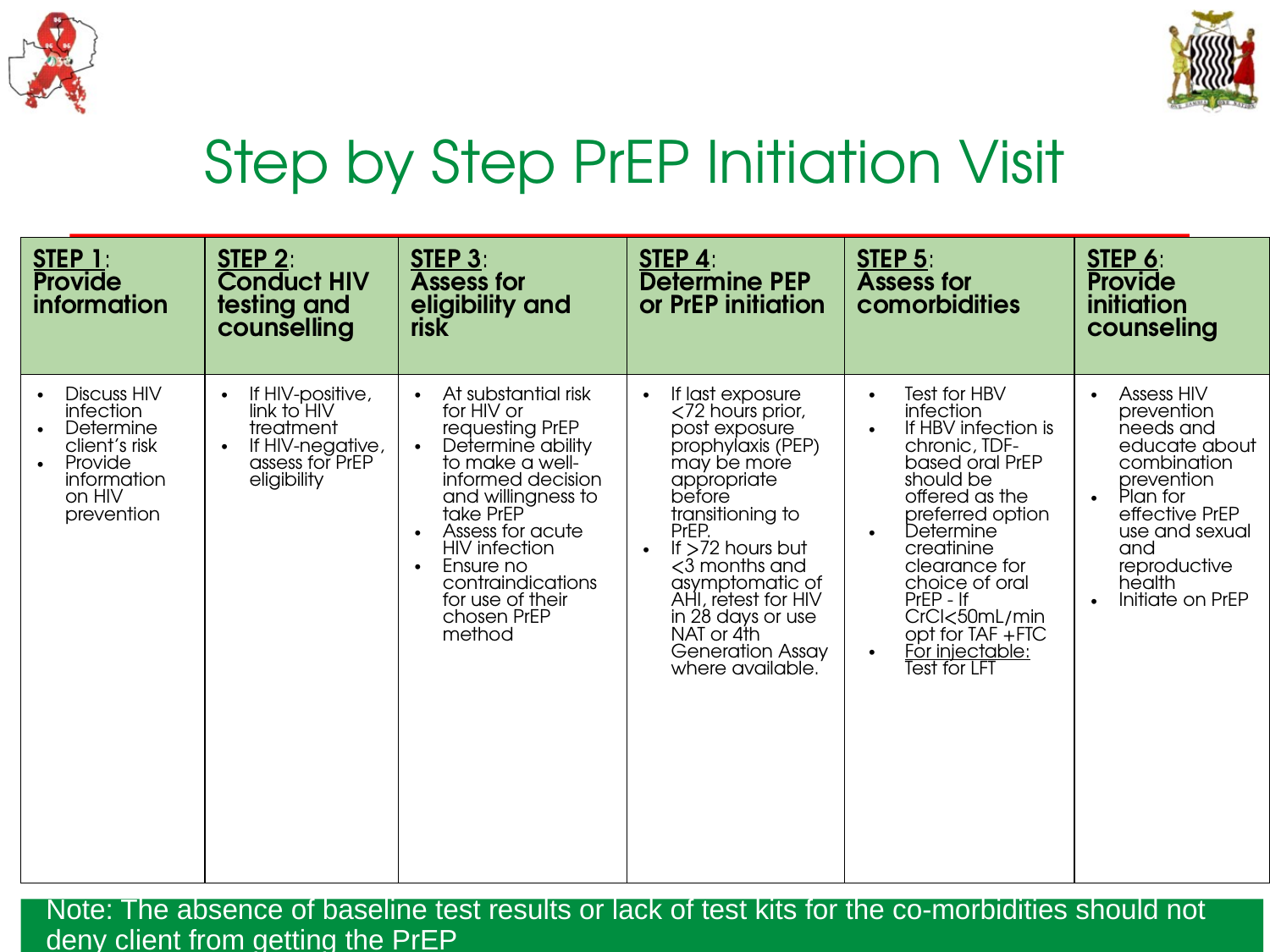

# Step by Step PrEP Initiation Visit
| STEP 1: Provide information | STEP 2: Conduct HIV testing and counselling | STEP 3: Assess for eligibility and risk | STEP 4: Determine PEP or PrEP initiation | STEP 5: Assess for comorbidities | STEP 6: Provide initiation counseling |
| --- | --- | --- | --- | --- | --- |
| Discuss HIV infection Determine client’s risk Provide information on HIV prevention | If HIV-positive, link to HIV treatment If HIV-negative, assess for PrEP eligibility | At substantial risk for HIV or requesting PrEP Determine ability to make a well-informed decision and willingness to take PrEP Assess for acute HIV infection Ensure no contraindications for use of their chosen PrEP method | If last exposure <72 hours prior, post exposure prophylaxis (PEP) may be more appropriate before transitioning to PrEP. If >72 hours but <3 months and asymptomatic of AHI, retest for HIV in 28 days or use NAT or 4th Generation Assay where available. | Test for HBV infection If HBV infection is chronic, TDF-based oral PrEP should be offered as the preferred option Determine creatinine clearance for choice of oral PrEP - If CrCl<50mL/min opt for TAF +FTC For injectable: Test for LFT | Assess HIV prevention needs and educate about combination prevention Plan for effective PrEP use and sexual and reproductive health Initiate on PrEP |
Note: The absence of baseline test results or lack of test kits for the co-morbidities should not deny client from getting the PrEP